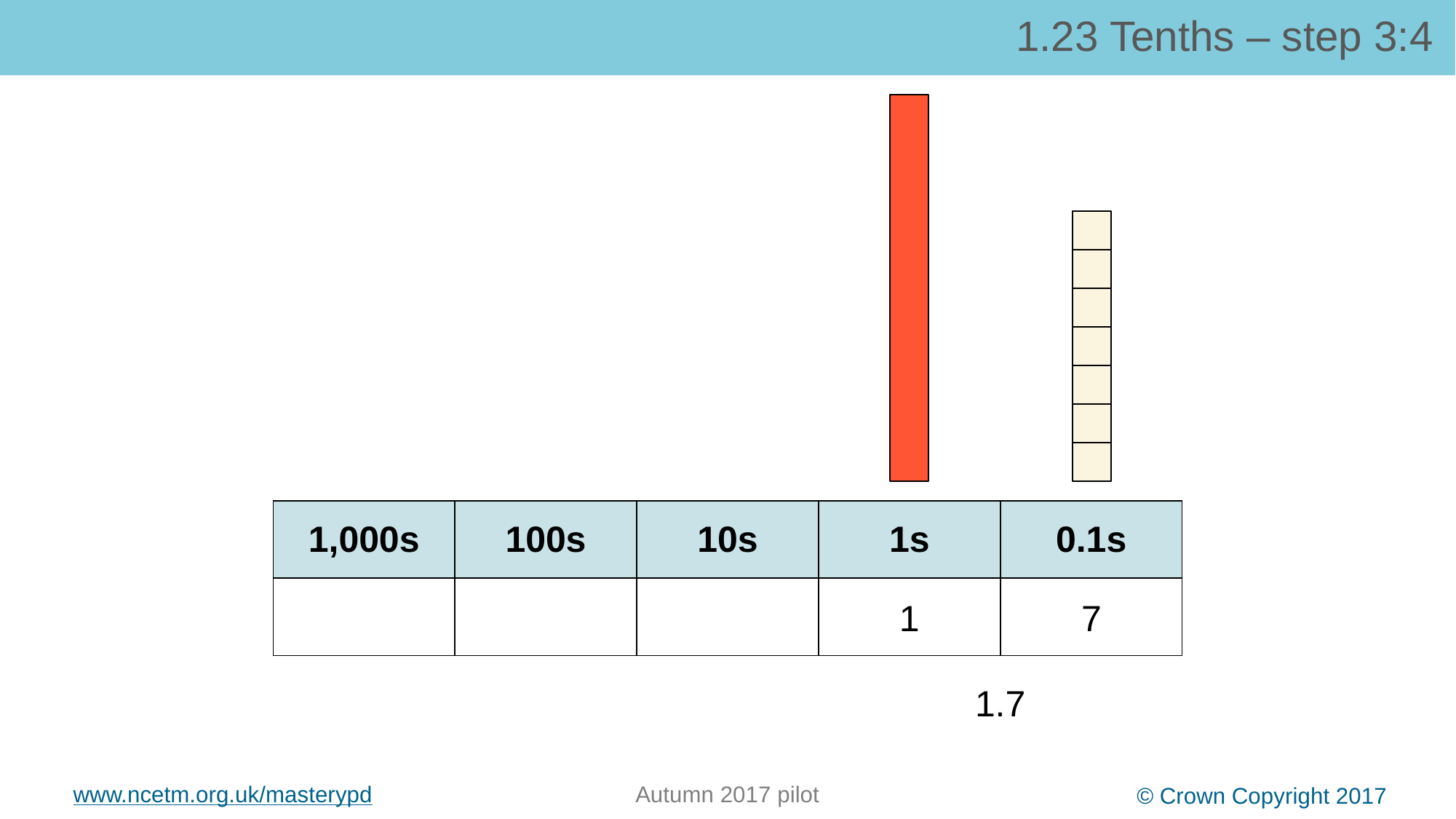

1.23 Tenths – step 3:4

| 1,000s | 100s | 10s | 1s | 0.1s |
| --- | --- | --- | --- | --- |
|  |  |  |  |  |
1
7
1.7